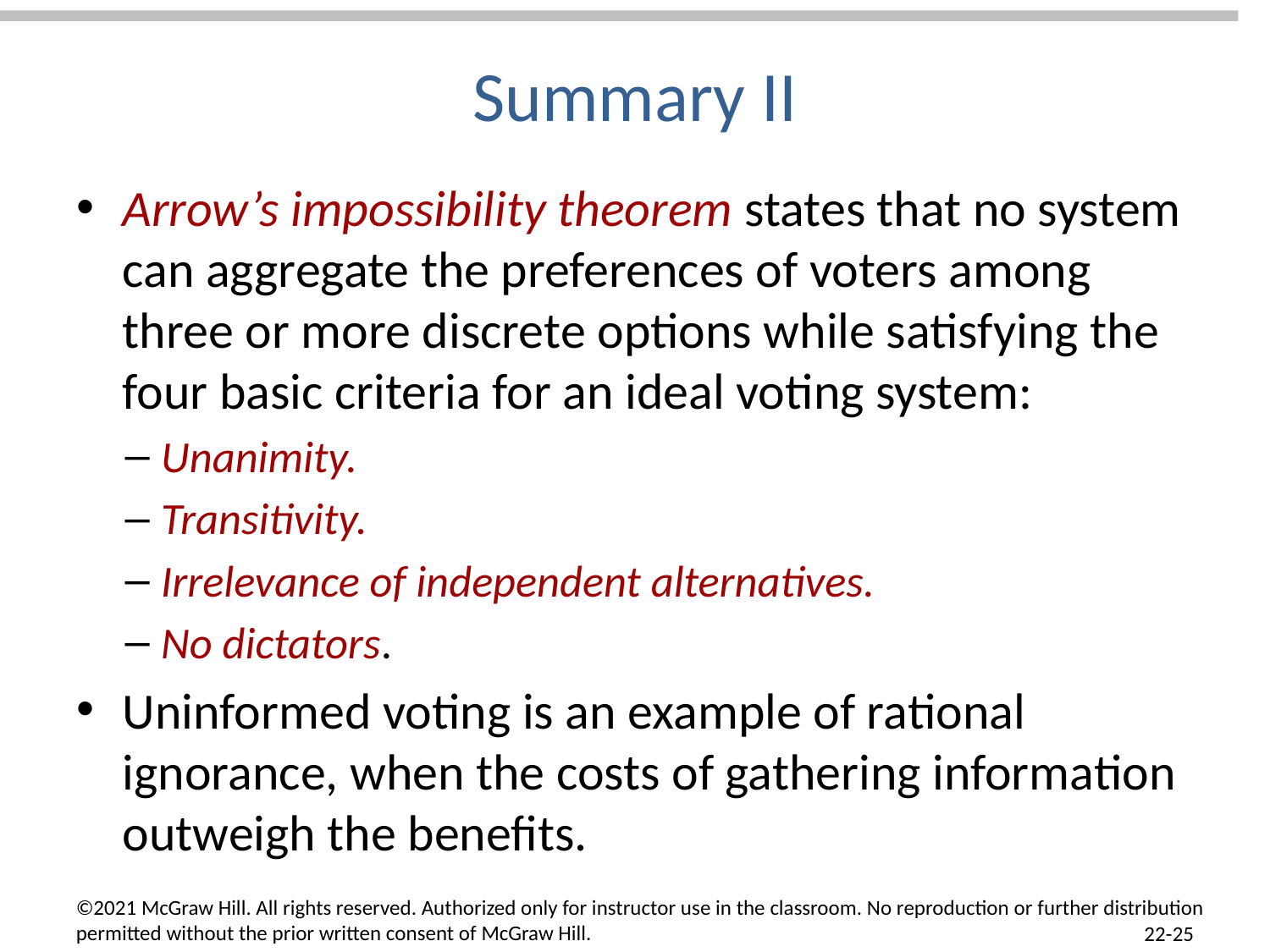

# Summary II
Arrow’s impossibility theorem states that no system can aggregate the preferences of voters among three or more discrete options while satisfying the four basic criteria for an ideal voting system:
Unanimity.
Transitivity.
Irrelevance of independent alternatives.
No dictators.
Uninformed voting is an example of rational ignorance, when the costs of gathering information outweigh the benefits.